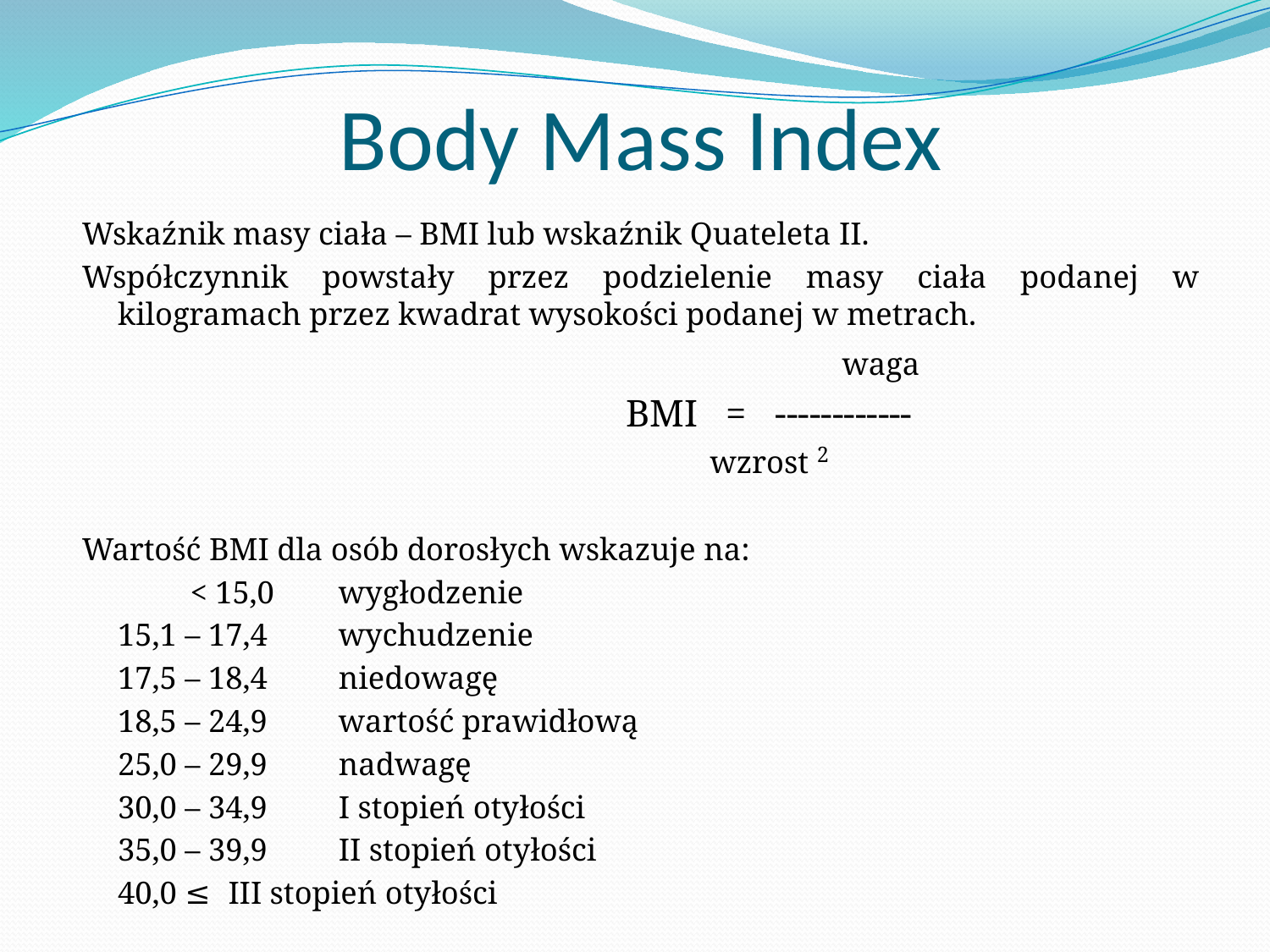

# Body Mass Index
Wskaźnik masy ciała – BMI lub wskaźnik Quateleta II.
Współczynnik powstały przez podzielenie masy ciała podanej w kilogramach przez kwadrat wysokości podanej w metrach.
		              		   	              waga
       	        			BMI   =   ------------
       		           			wzrost 2

Wartość BMI dla osób dorosłych wskazuje na:
		         < 15,0	wygłodzenie
		15,1 – 17,4	wychudzenie
		17,5 – 18,4	niedowagę
		18,5 – 24,9	wartość prawidłową
		25,0 – 29,9	nadwagę
		30,0 – 34,9	I stopień otyłości
		35,0 – 39,9	II stopień otyłości
		40,0 ≤		III stopień otyłości